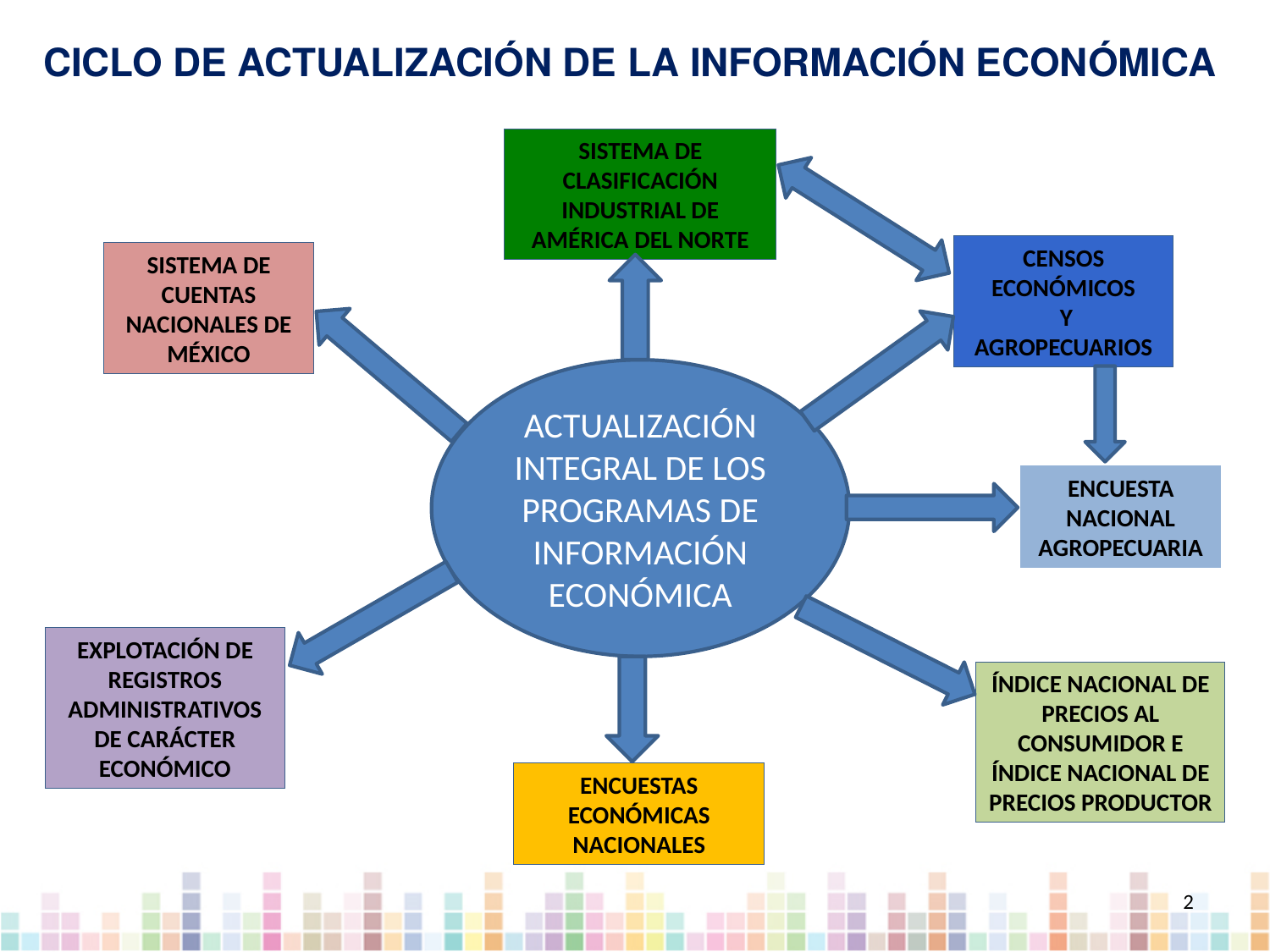

CICLO DE ACTUALIZACIÓN DE LA INFORMACIÓN ECONÓMICA
SISTEMA DE CLASIFICACIÓN INDUSTRIAL DE AMÉRICA DEL NORTE

CENSOS ECONÓMICOS
 Y AGROPECUARIOS
SISTEMA DE CUENTAS NACIONALES DE MÉXICO

ACTUALIZACIÓN INTEGRAL DE LOS PROGRAMAS DE INFORMACIÓN ECONÓMICA

EXPLOTACIÓN DE REGISTROS ADMINISTRATIVOS DE CARÁCTER ECONÓMICO

ÍNDICE NACIONAL DE PRECIOS AL CONSUMIDOR E ÍNDICE NACIONAL DE PRECIOS PRODUCTOR
ENCUESTAS ECONÓMICAS NACIONALES

ENCUESTA NACIONAL AGROPECUARIA

2